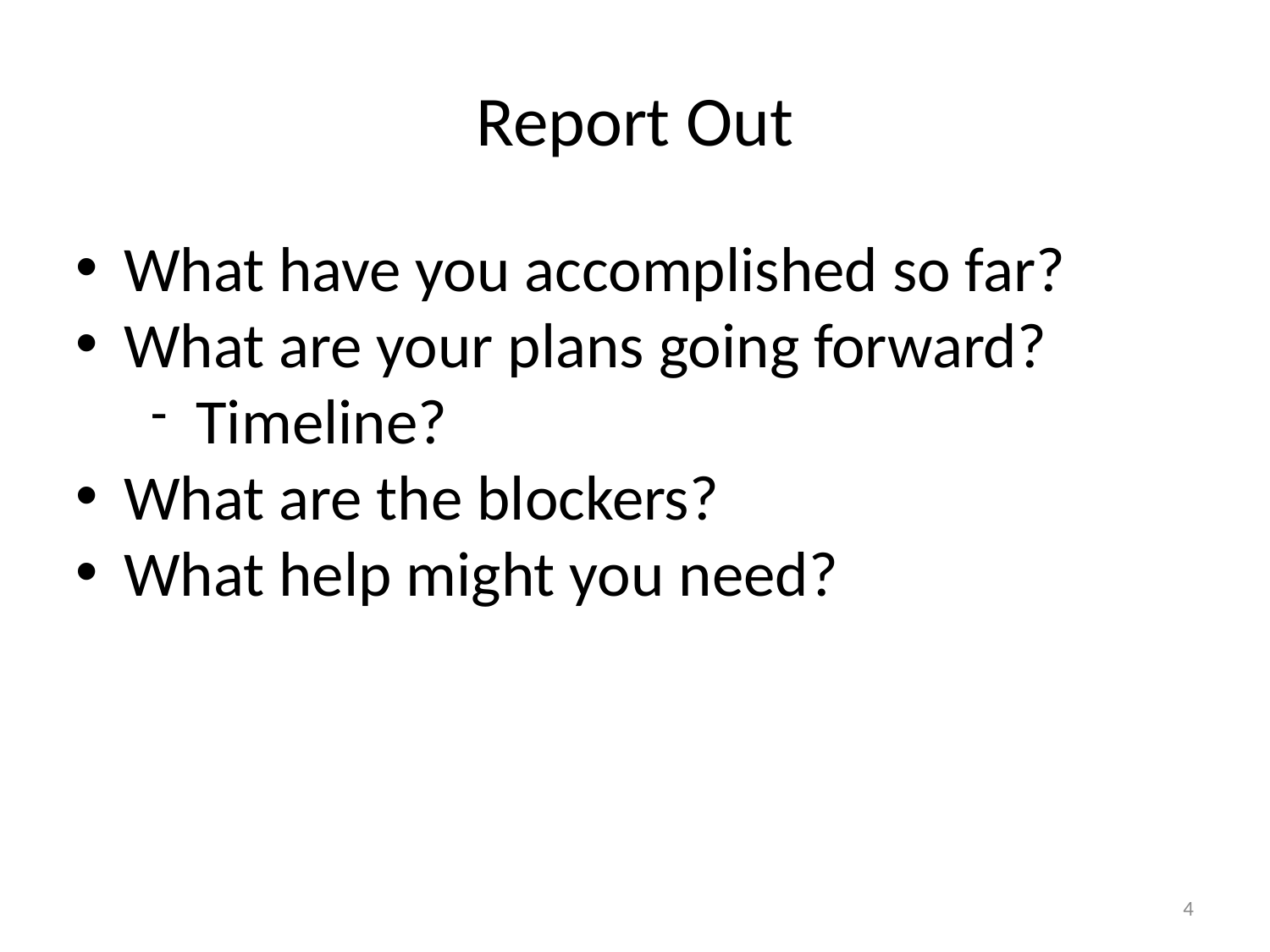

Report Out
What have you accomplished so far?
What are your plans going forward?
Timeline?
What are the blockers?
What help might you need?

4